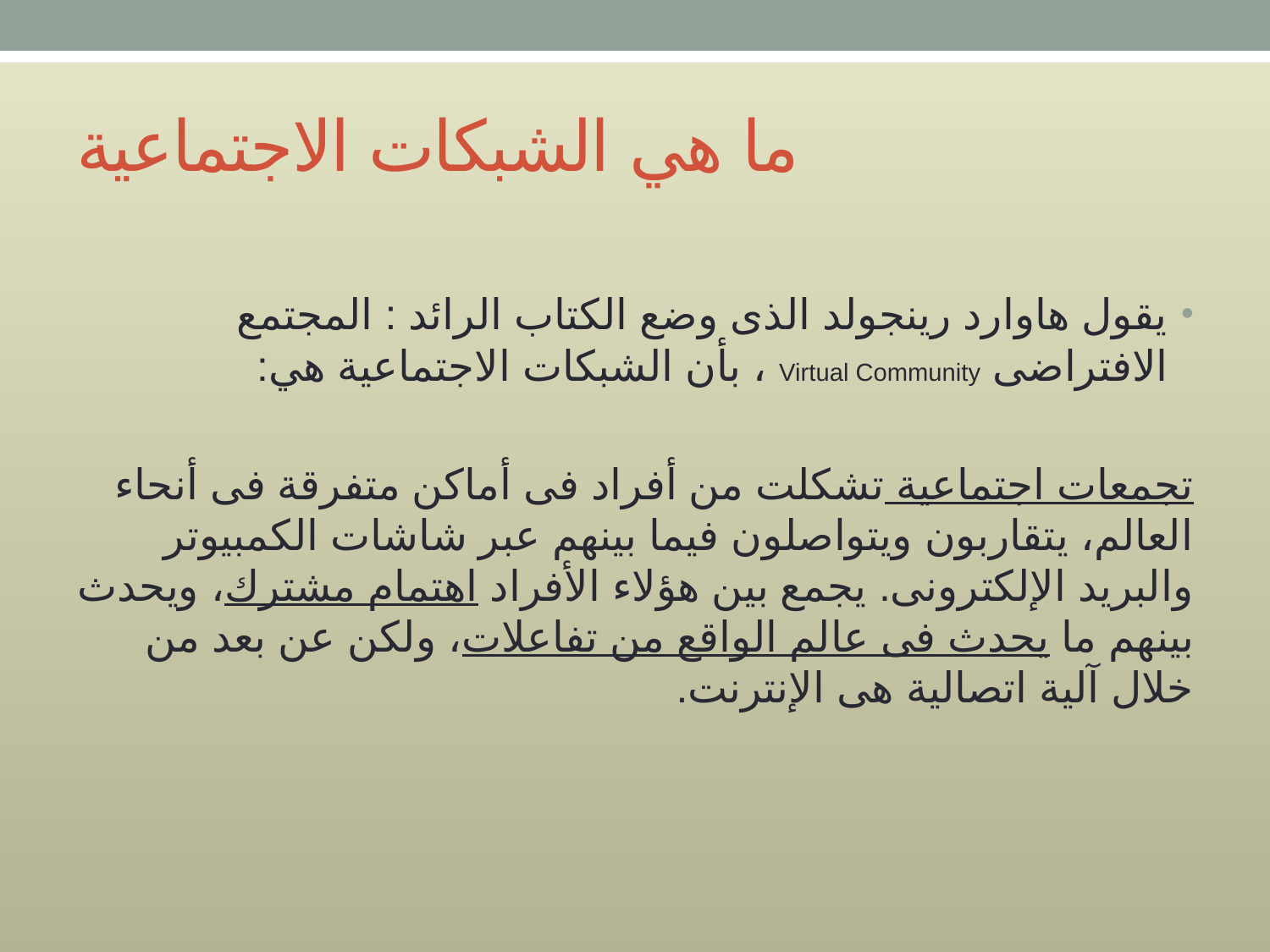

# ما هي الشبكات الاجتماعية

يقول هاوارد رينجولد الذى وضع الكتاب الرائد : المجتمع الافتراضى Virtual Community ، بأن الشبكات الاجتماعية هي:

تجمعات اجتماعية تشكلت من أفراد فى أماكن متفرقة فى أنحاء العالم، يتقاربون ويتواصلون فيما بينهم عبر شاشات الكمبيوتر والبريد الإلكترونى. يجمع بين هؤلاء الأفراد اهتمام مشترك، ويحدث بينهم ما يحدث فى عالم الواقع من تفاعلات، ولكن عن بعد من خلال آلية اتصالية هى الإنترنت.